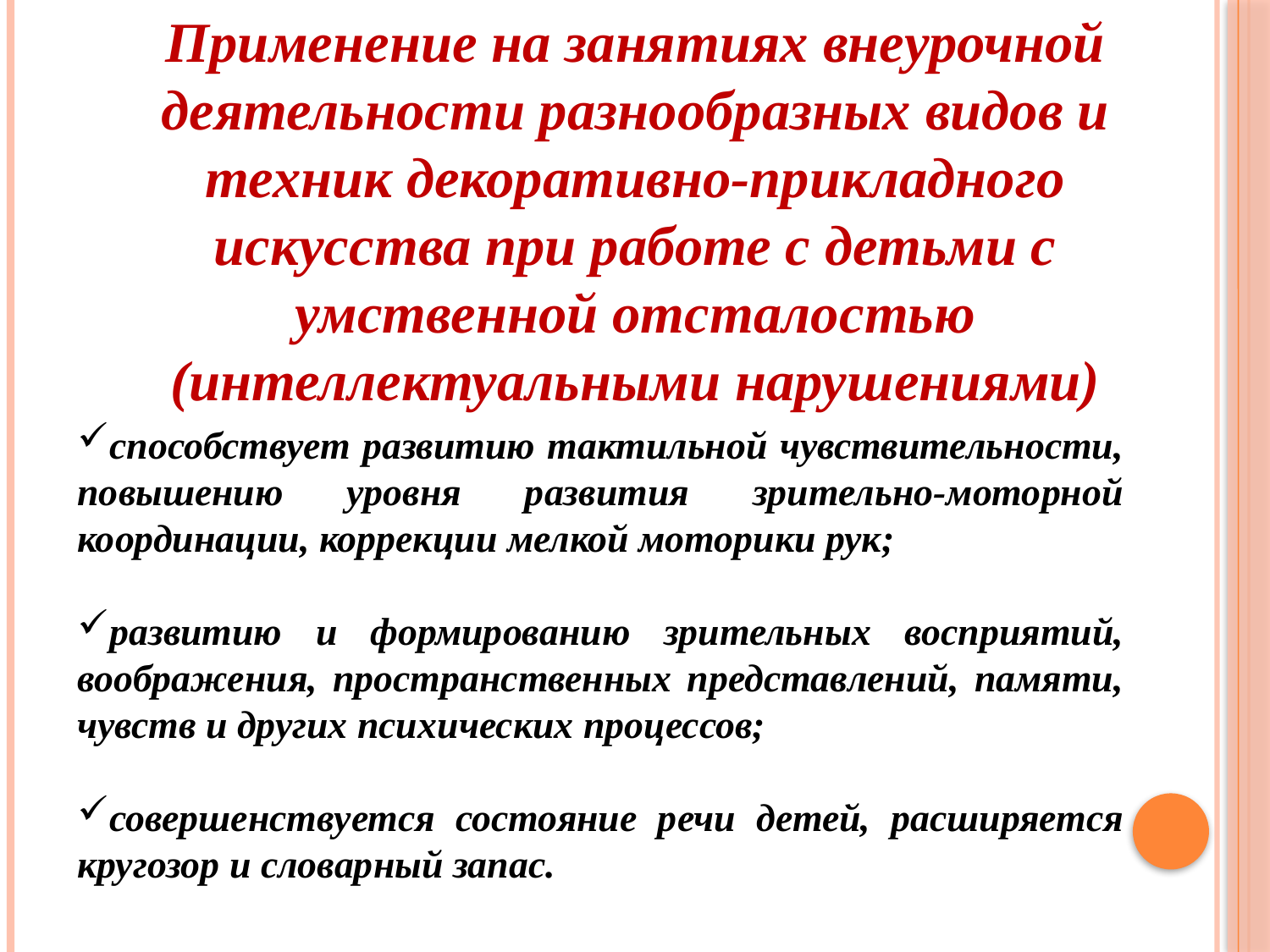

Применение на занятиях внеурочной деятельности разнообразных видов и техник декоративно-прикладного искусства при работе с детьми с умственной отсталостью (интеллектуальными нарушениями)

способствует развитию тактильной чувствительности, повышению уровня развития зрительно-моторной координации, коррекции мелкой моторики рук;

развитию и формированию зрительных восприятий, воображения, пространственных представлений, памяти, чувств и других психических процессов;

совершенствуется состояние речи детей, расширяется кругозор и словарный запас.